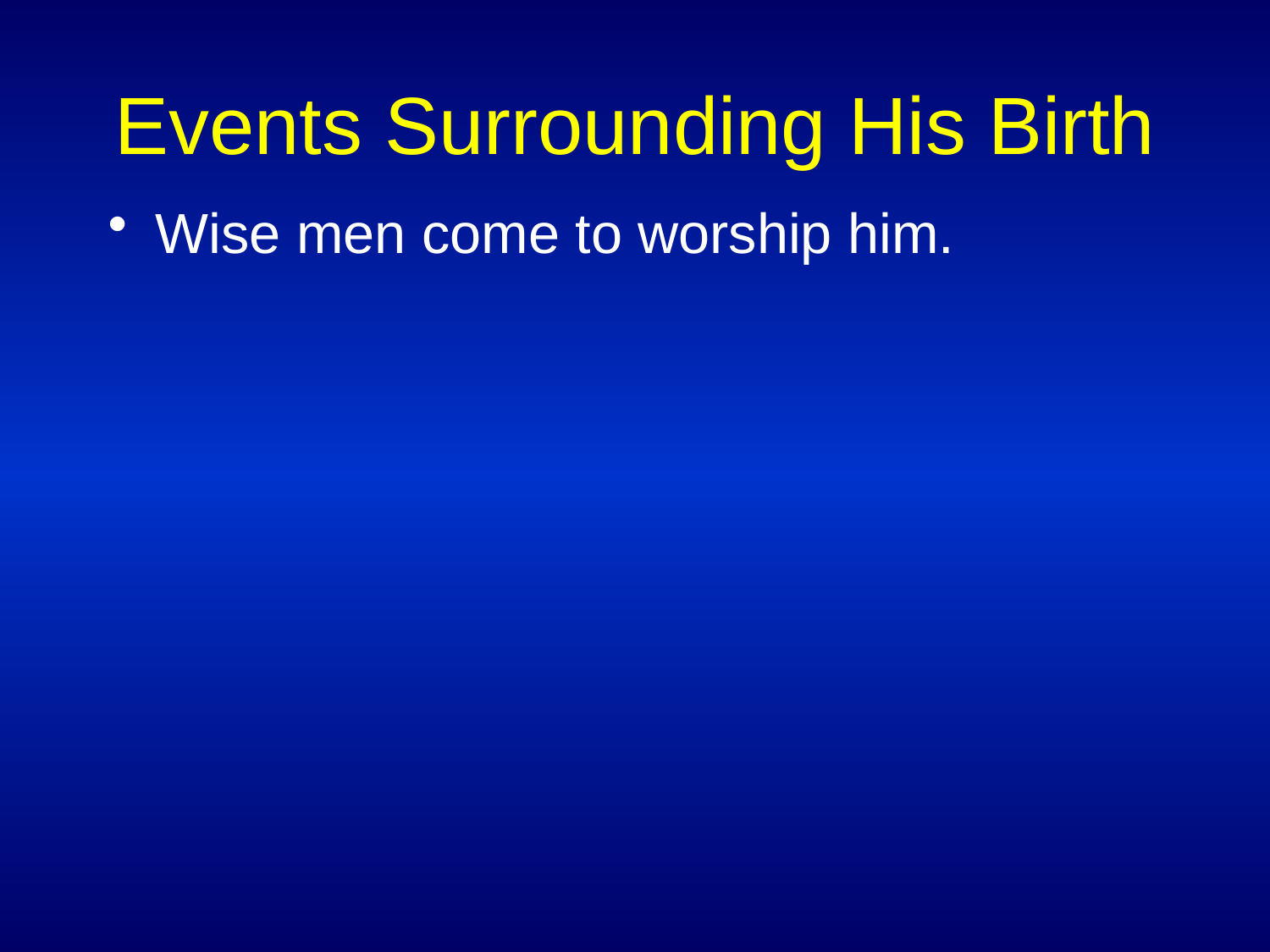

# Events Surrounding His Birth
Wise men come to worship him.